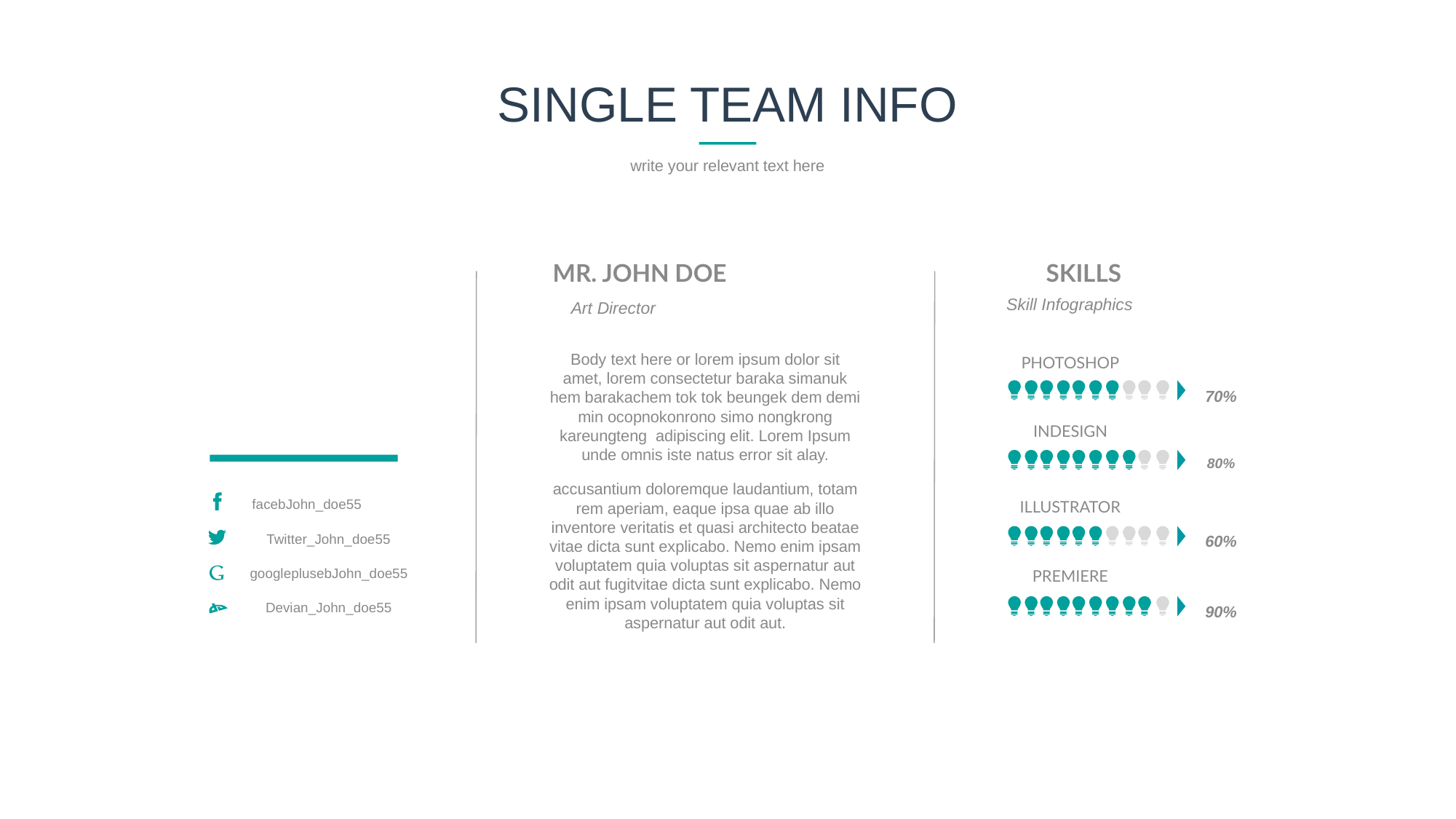

# SINGLE TEAM INFO
write your relevant text here
MR. JOHN DOE
SKILLS

Art Director
Skill Infographics
Body text here or lorem ipsum dolor sit amet, lorem consectetur baraka simanuk hem barakachem tok tok beungek dem demi min ocopnokonrono simo nongkrong kareungteng  adipiscing elit. Lorem Ipsum unde omnis iste natus error sit alay.
accusantium doloremque laudantium, totam rem aperiam, eaque ipsa quae ab illo inventore veritatis et quasi architecto beatae vitae dicta sunt explicabo. Nemo enim ipsam voluptatem quia voluptas sit aspernatur aut odit aut fugitvitae dicta sunt explicabo. Nemo enim ipsam voluptatem quia voluptas sit aspernatur aut odit aut.

PHOTOSHOP

70%
INDESIGN

80%

facebJohn_doe55

ILLUSTRATOR
Twitter_John_doe55

60%

googleplusebJohn_doe55
PREMIERE

Devian_John_doe55

90%